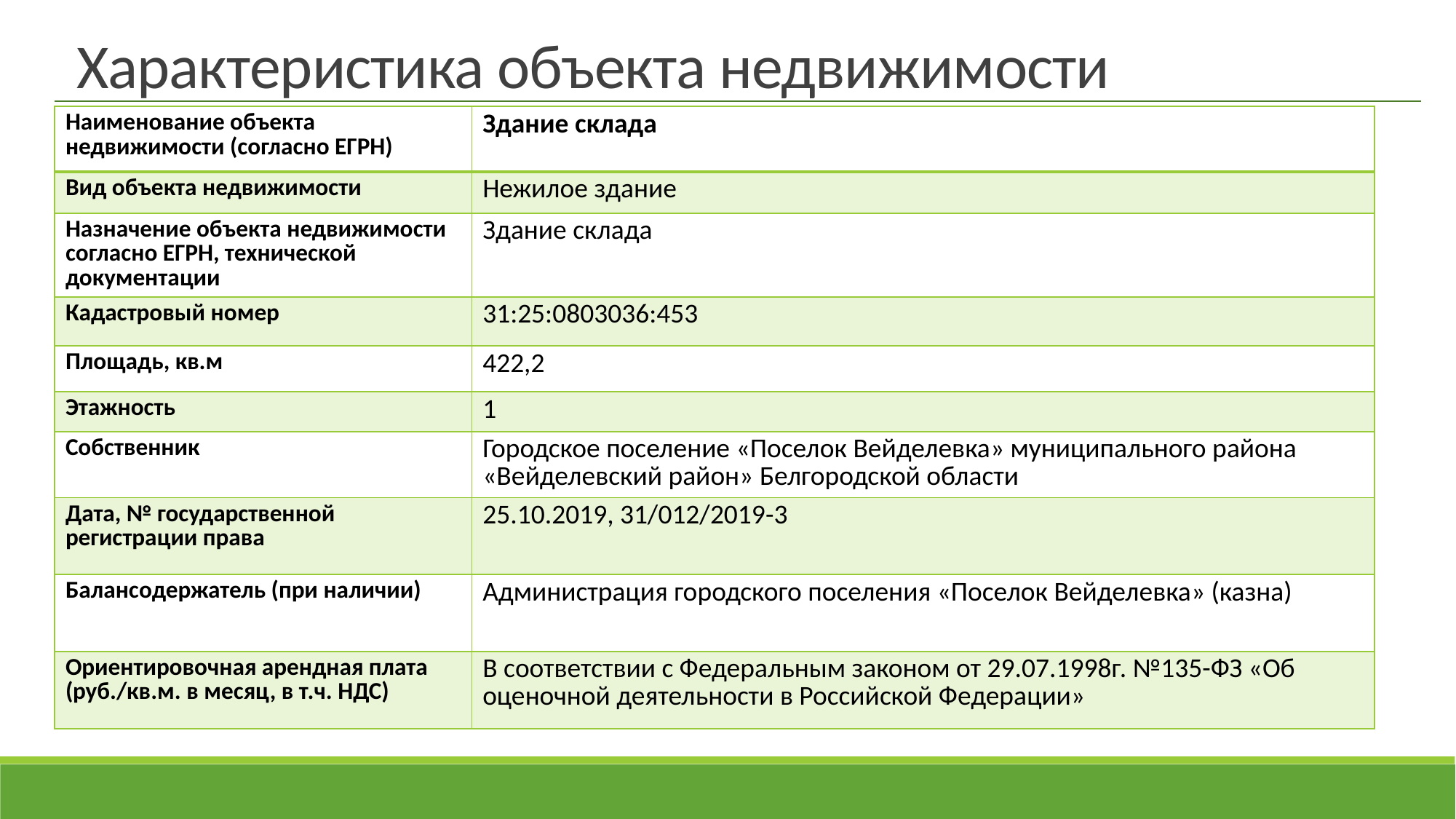

Характеристика объекта недвижимости
| Наименование объекта недвижимости (согласно ЕГРН) | Здание склада |
| --- | --- |
| Вид объекта недвижимости | Нежилое здание |
| Назначение объекта недвижимости согласно ЕГРН, технической документации | Здание склада |
| Кадастровый номер | 31:25:0803036:453 |
| Площадь, кв.м | 422,2 |
| Этажность | 1 |
| Собственник | Городское поселение «Поселок Вейделевка» муниципального района «Вейделевский район» Белгородской области |
| Дата, № государственной регистрации права | 25.10.2019, 31/012/2019-3 |
| Балансодержатель (при наличии) | Администрация городского поселения «Поселок Вейделевка» (казна) |
| Ориентировочная арендная плата (руб./кв.м. в месяц, в т.ч. НДС) | В соответствии с Федеральным законом от 29.07.1998г. №135-ФЗ «Об оценочной деятельности в Российской Федерации» |